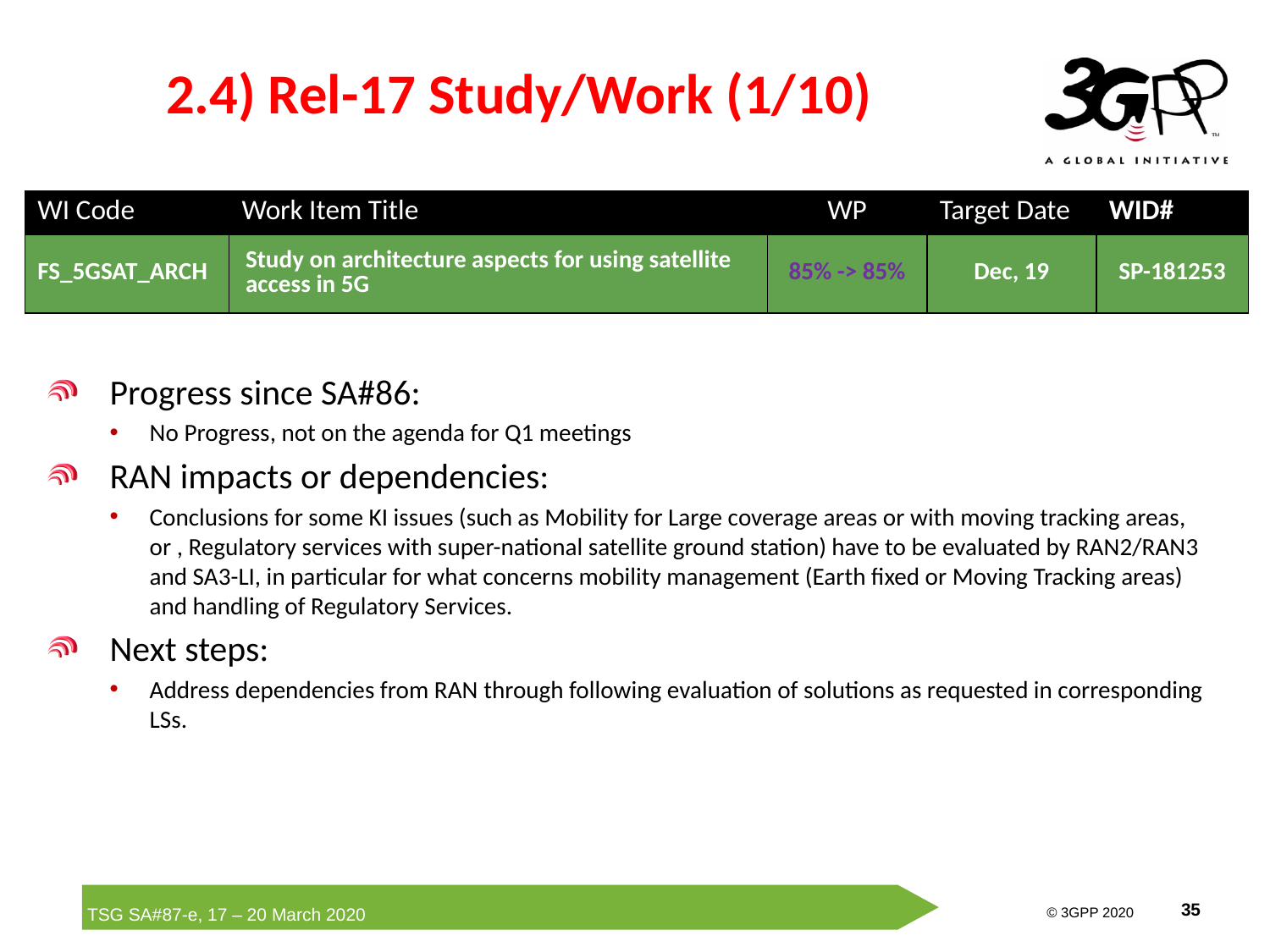

# 2.4) Rel-17 Study/Work (1/10)
| WI Code | Work Item Title | WP | Target Date | WID# |
| --- | --- | --- | --- | --- |
| FS\_5GSAT\_ARCH | Study on architecture aspects for using satellite access in 5G | 85% -> 85% | Dec, 19 | SP-181253 |
Progress since SA#86:
No Progress, not on the agenda for Q1 meetings
RAN impacts or dependencies:
Conclusions for some KI issues (such as Mobility for Large coverage areas or with moving tracking areas, or , Regulatory services with super-national satellite ground station) have to be evaluated by RAN2/RAN3 and SA3-LI, in particular for what concerns mobility management (Earth fixed or Moving Tracking areas) and handling of Regulatory Services.
Next steps:
Address dependencies from RAN through following evaluation of solutions as requested in corresponding LSs.